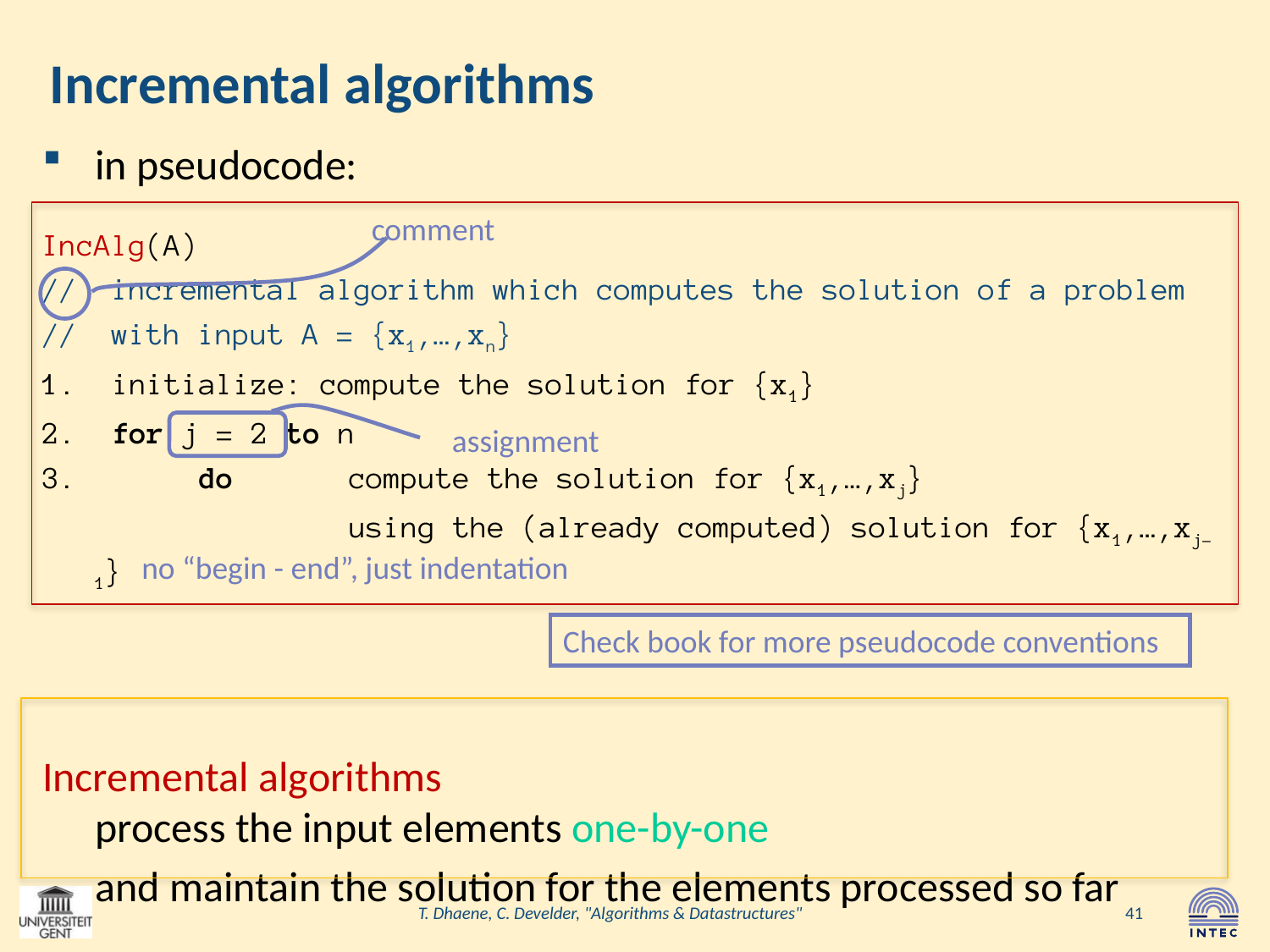

# Incremental algorithms
in pseudocode:

IncAlg(A)
//  incremental algorithm which computes the solution of a problem
//  with input A = {x1,…,xn}
 initialize: compute the solution for {x1}
 for j = 2 to n
      do 	compute the solution for {x1,…,xj}
			using the (already computed) solution for {x1,…,xj-1}

Incremental algorithms
process the input elements one-by-one
	and maintain the solution for the elements processed so far

comment

assignment
no “begin - end”, just indentation
Check book for more pseudocode conventions

T. Dhaene, C. Develder, "Algorithms & Datastructures"
41